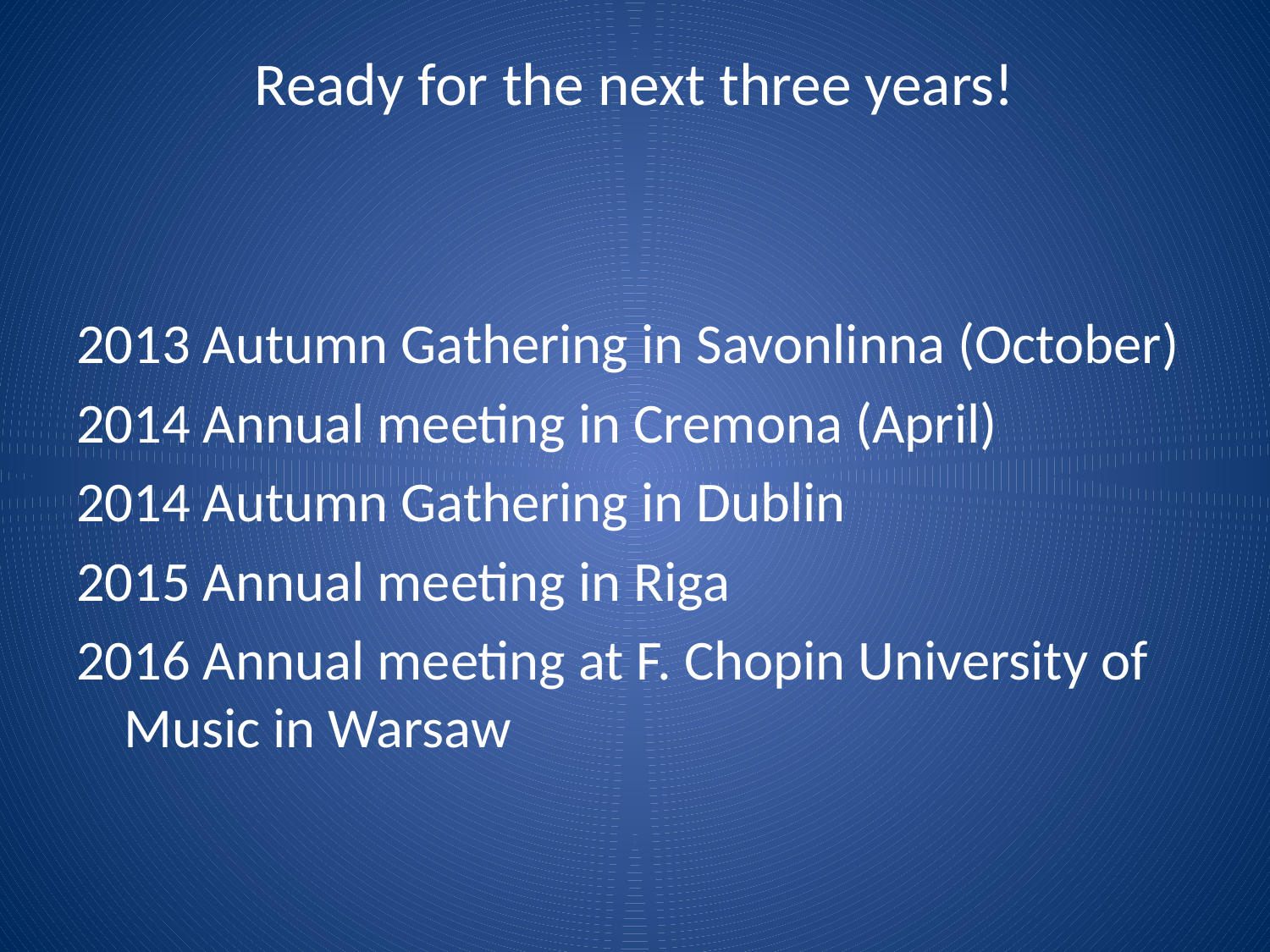

# Ready for the next three years!

2013 Autumn Gathering in Savonlinna (October)
2014 Annual meeting in Cremona (April)
2014 Autumn Gathering in Dublin
2015 Annual meeting in Riga
2016 Annual meeting at F. Chopin University of Music in Warsaw